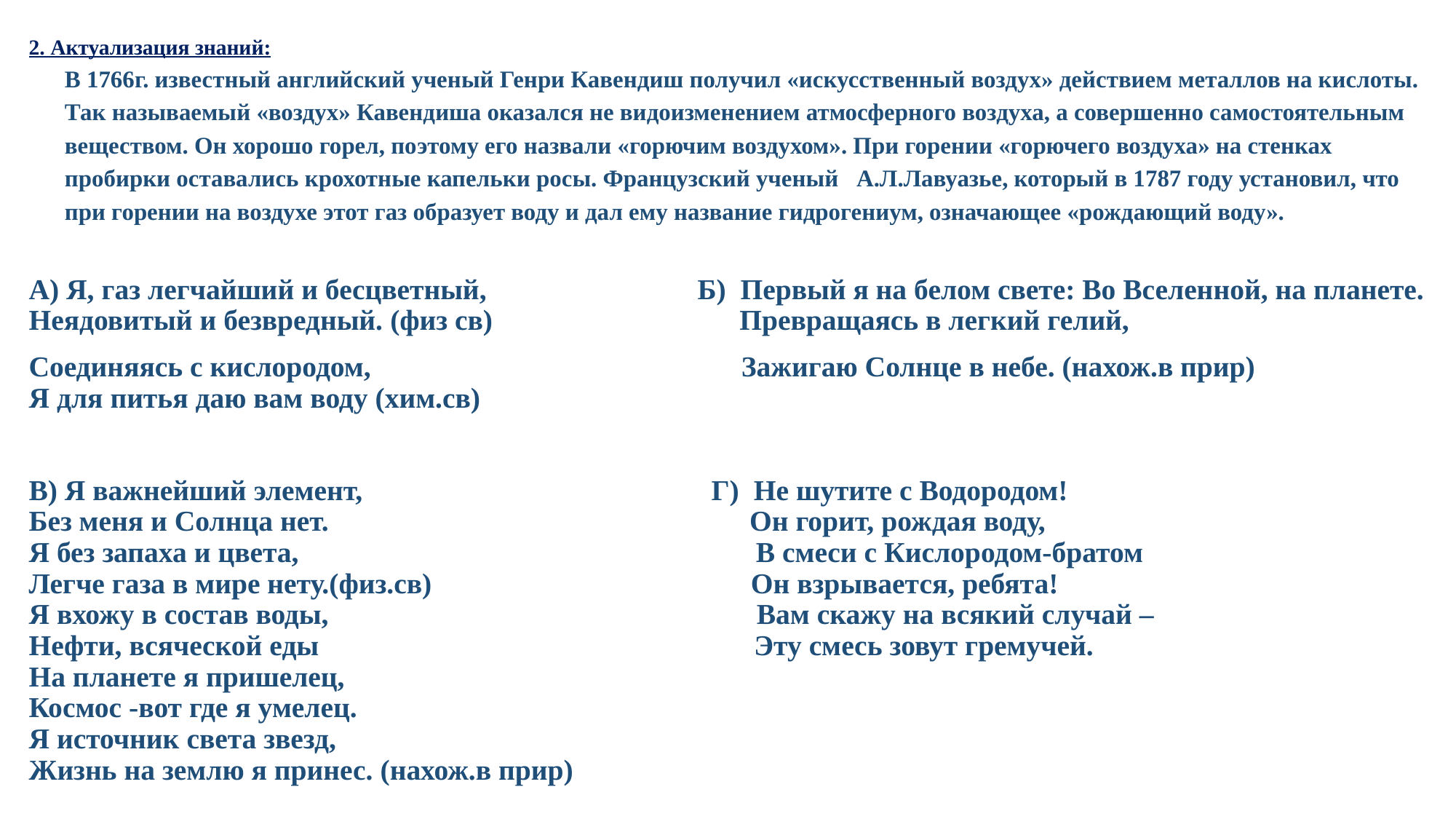

# 2. Актуализация знаний: В 1766г. известный английский ученый Генри Кавендиш получил «искусственный воздух» действием металлов на кислоты. Так называемый «воздух» Кавендиша оказался не видоизменением атмосферного воздуха, а совершенно самостоятельным веществом. Он хорошо горел, поэтому его назвали «горючим воздухом». При горении «горючего воздуха» на стенках пробирки оставались крохотные капельки росы. Французский ученый   А.Л.Лавуазье, который в 1787 году установил, что при горении на воздухе этот газ образует воду и дал ему название гидрогениум, означающее «рождающий воду».
А) Я, газ легчайший и бесцветный,                             Б)  Первый я на белом свете: Во Вселенной, на планете.
Неядовитый и безвредный. (физ св)                                  Превращаясь в легкий гелий,
Соединяясь с кислородом,                                                   Зажигаю Солнце в небе. (нахож.в прир)
Я для питья даю вам воду (хим.св)

В) Я важнейший элемент,                                                Г)  Не шутите с Водородом!
Без меня и Солнца нет.                                                          Он горит, рождая воду,
Я без запаха и цвета,                                                               В смеси с Кислородом-братом
Легче газа в мире нету.(физ.св)                                            Он взрывается, ребята!
Я вхожу в состав воды,                                                           Вам скажу на всякий случай –
Нефти, всяческой еды                                                            Эту смесь зовут гремучей.
На планете я пришелец,
Космос -вот где я умелец.
Я источник света звезд,
Жизнь на землю я принес. (нахож.в прир)